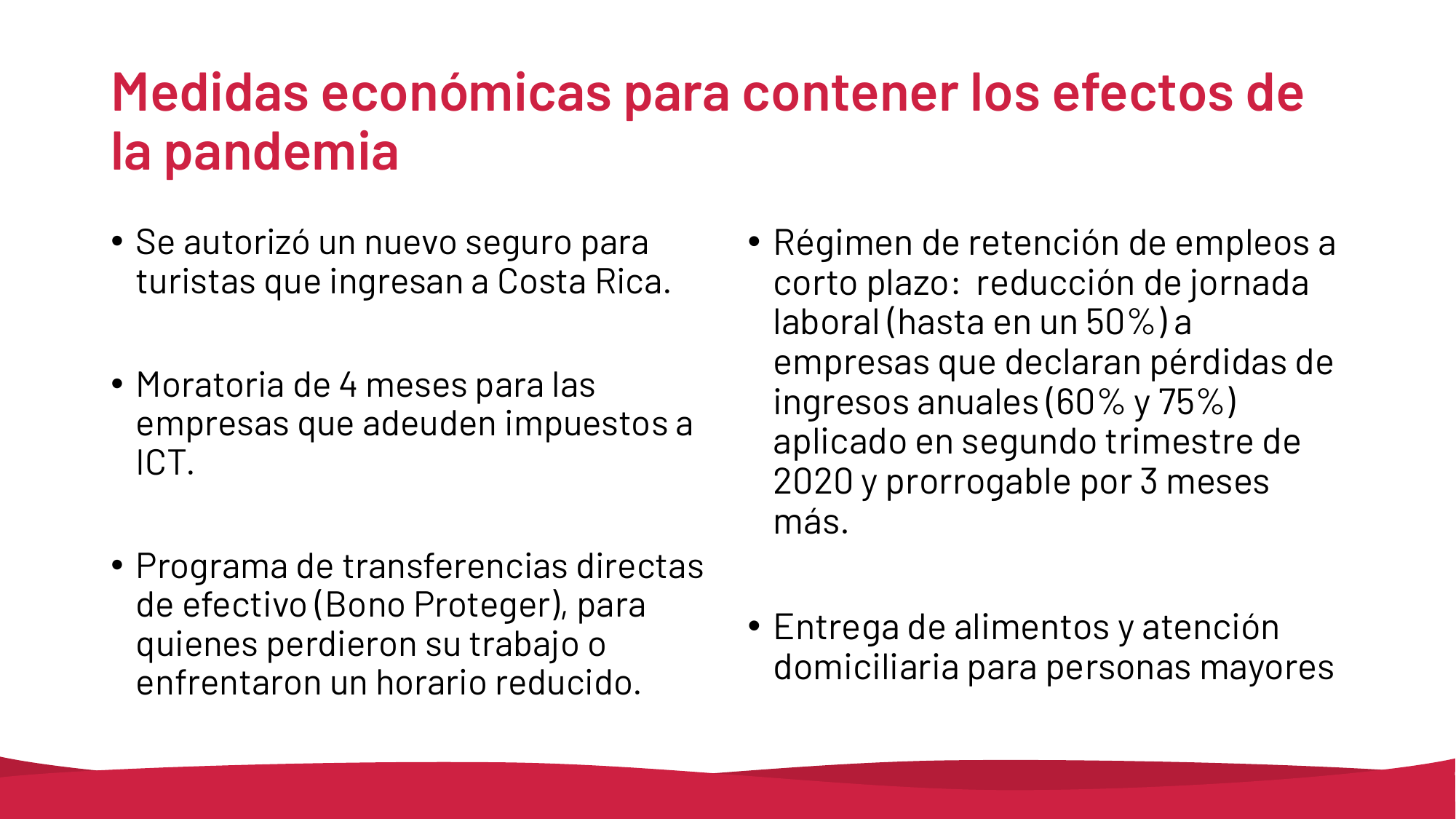

# Medidas económicas para contener los efectos de la pandemia
Se autorizó un nuevo seguro para turistas que ingresan a Costa Rica.

Moratoria de 4 meses para las empresas que adeuden impuestos a ICT.

Programa de transferencias directas de efectivo (Bono Proteger), para quienes perdieron su trabajo o enfrentaron un horario reducido.

Régimen de retención de empleos a corto plazo:  reducción de jornada laboral (hasta en un 50%) a empresas que declaran pérdidas de ingresos anuales (60% y 75%) aplicado en segundo trimestre de 2020 y prorrogable por 3 meses más.

Entrega de alimentos y atención domiciliaria para personas mayores